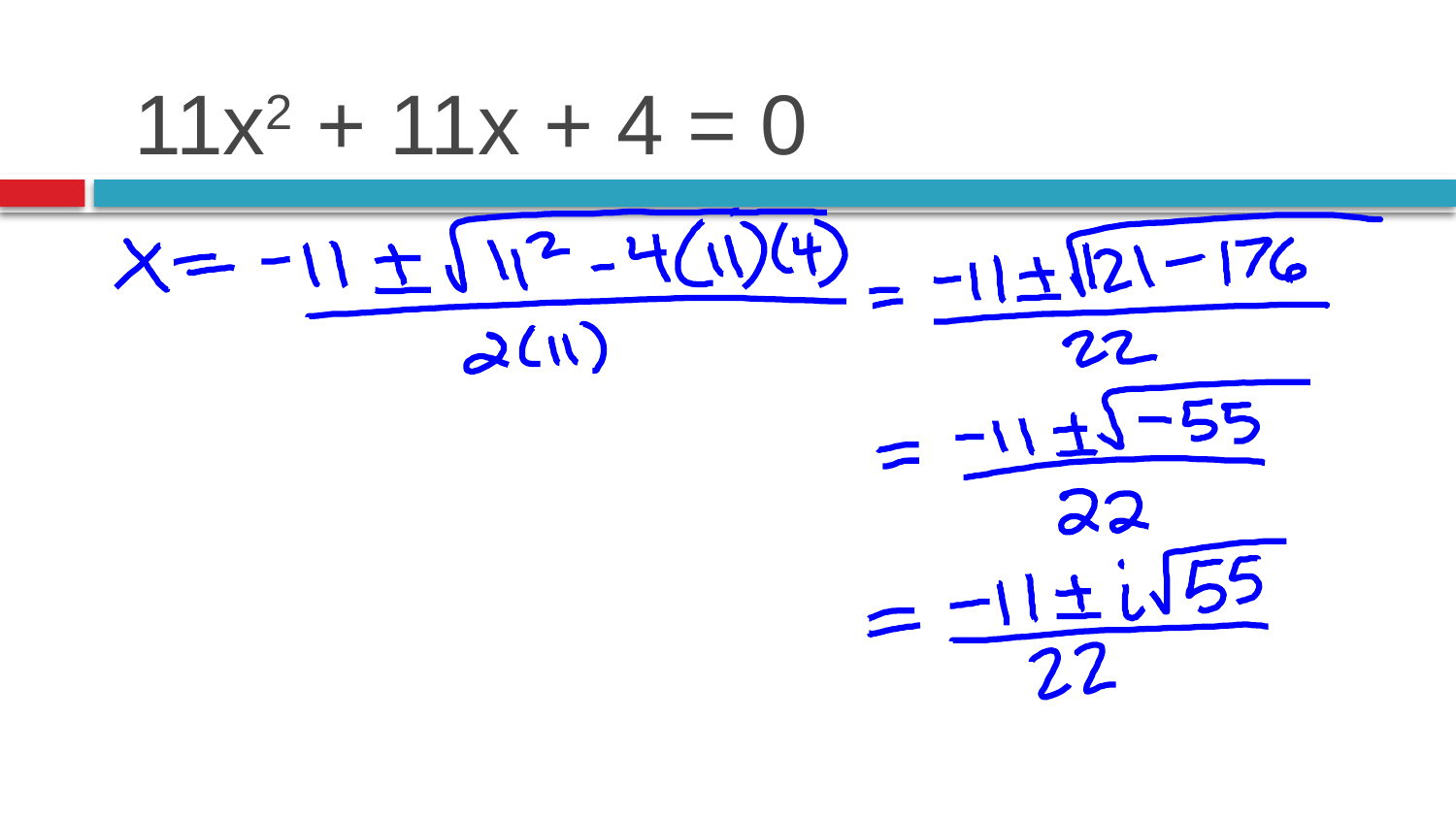

# 11x2 + 11x + 4 = 0